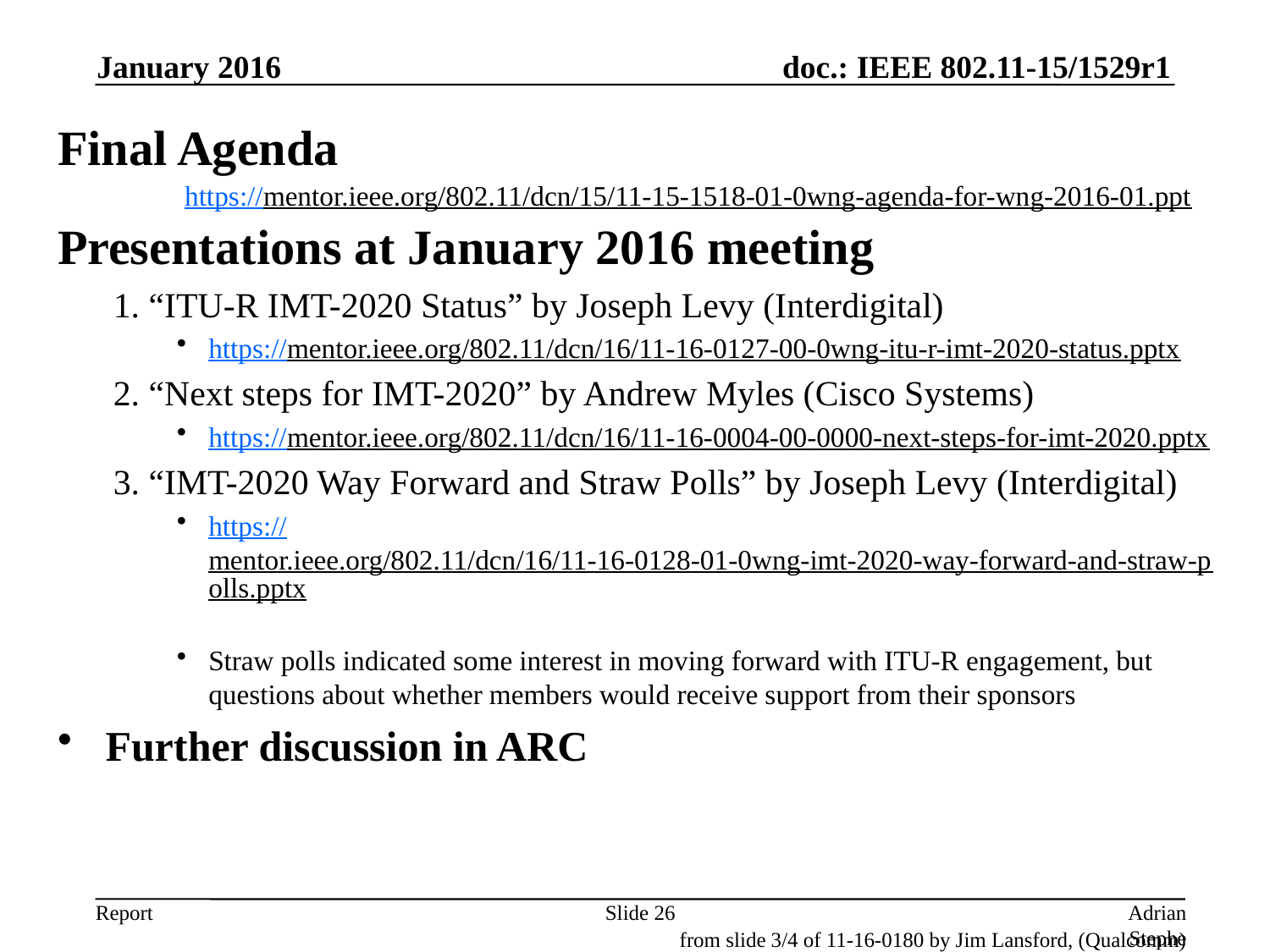

January 2016
Final Agenda
	https://mentor.ieee.org/802.11/dcn/15/11-15-1518-01-0wng-agenda-for-wng-2016-01.ppt
Presentations at January 2016 meeting
1. “ITU-R IMT-2020 Status” by Joseph Levy (Interdigital)
https://mentor.ieee.org/802.11/dcn/16/11-16-0127-00-0wng-itu-r-imt-2020-status.pptx
2. “Next steps for IMT-2020” by Andrew Myles (Cisco Systems)
https://mentor.ieee.org/802.11/dcn/16/11-16-0004-00-0000-next-steps-for-imt-2020.pptx
3. “IMT-2020 Way Forward and Straw Polls” by Joseph Levy (Interdigital)
https://mentor.ieee.org/802.11/dcn/16/11-16-0128-01-0wng-imt-2020-way-forward-and-straw-polls.pptx
Straw polls indicated some interest in moving forward with ITU-R engagement, but questions about whether members would receive support from their sponsors
Further discussion in ARC

Slide 26
Adrian Stephens, Intel Corporation
from slide 3/4 of 11-16-0180 by Jim Lansford, (Qualcomm)